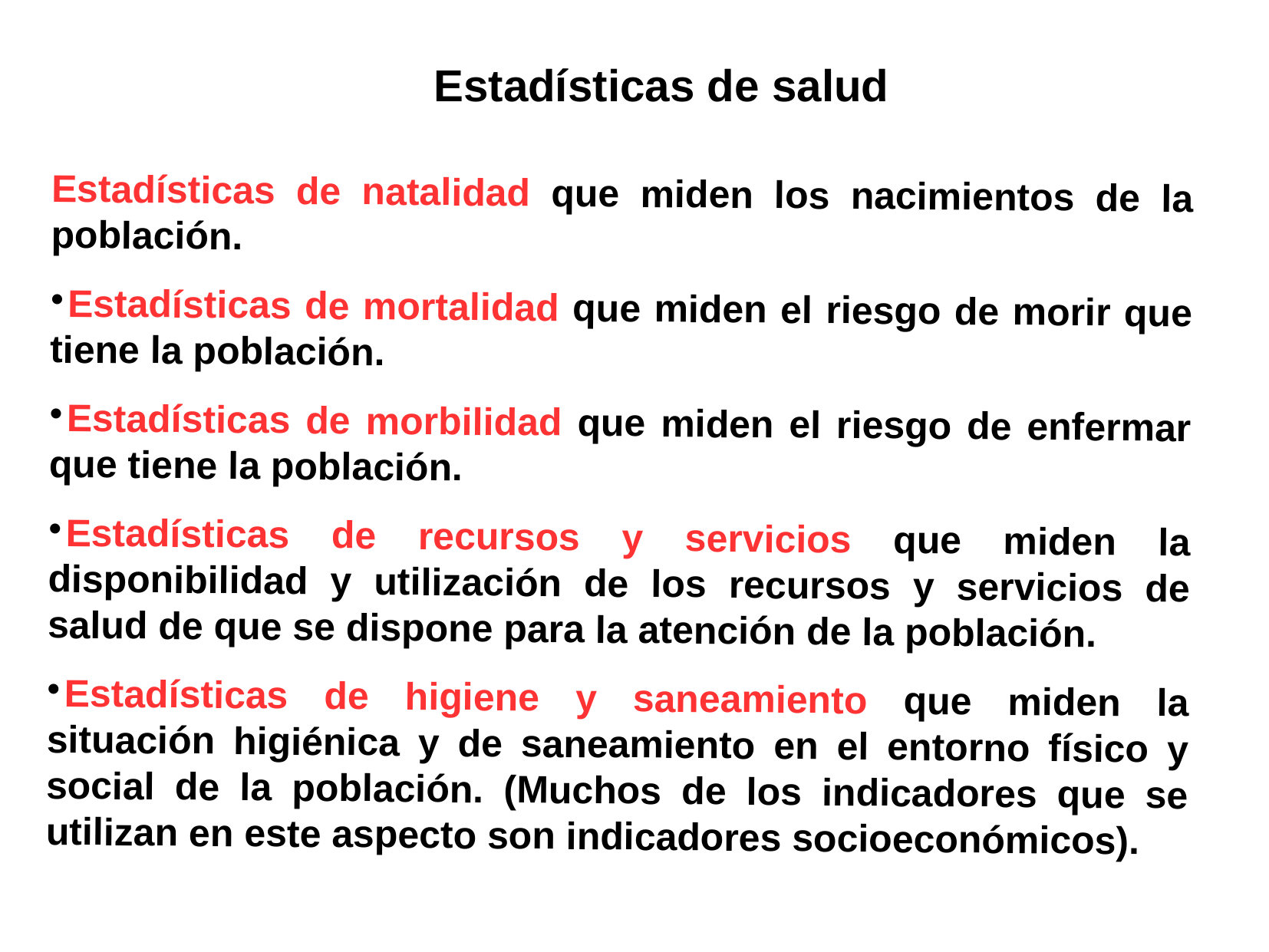

Estadísticas de salud
Estadísticas de natalidad que miden los nacimientos de la población.
Estadísticas de mortalidad que miden el riesgo de morir que tiene la población.
Estadísticas de morbilidad que miden el riesgo de enfermar que tiene la población.
Estadísticas de recursos y servicios que miden la disponibilidad y utilización de los recursos y servicios de salud de que se dispone para la atención de la población.
Estadísticas de higiene y saneamiento que miden la situación higiénica y de saneamiento en el entorno físico y social de la población. (Muchos de los indicadores que se utilizan en este aspecto son indicadores socioeconómicos).